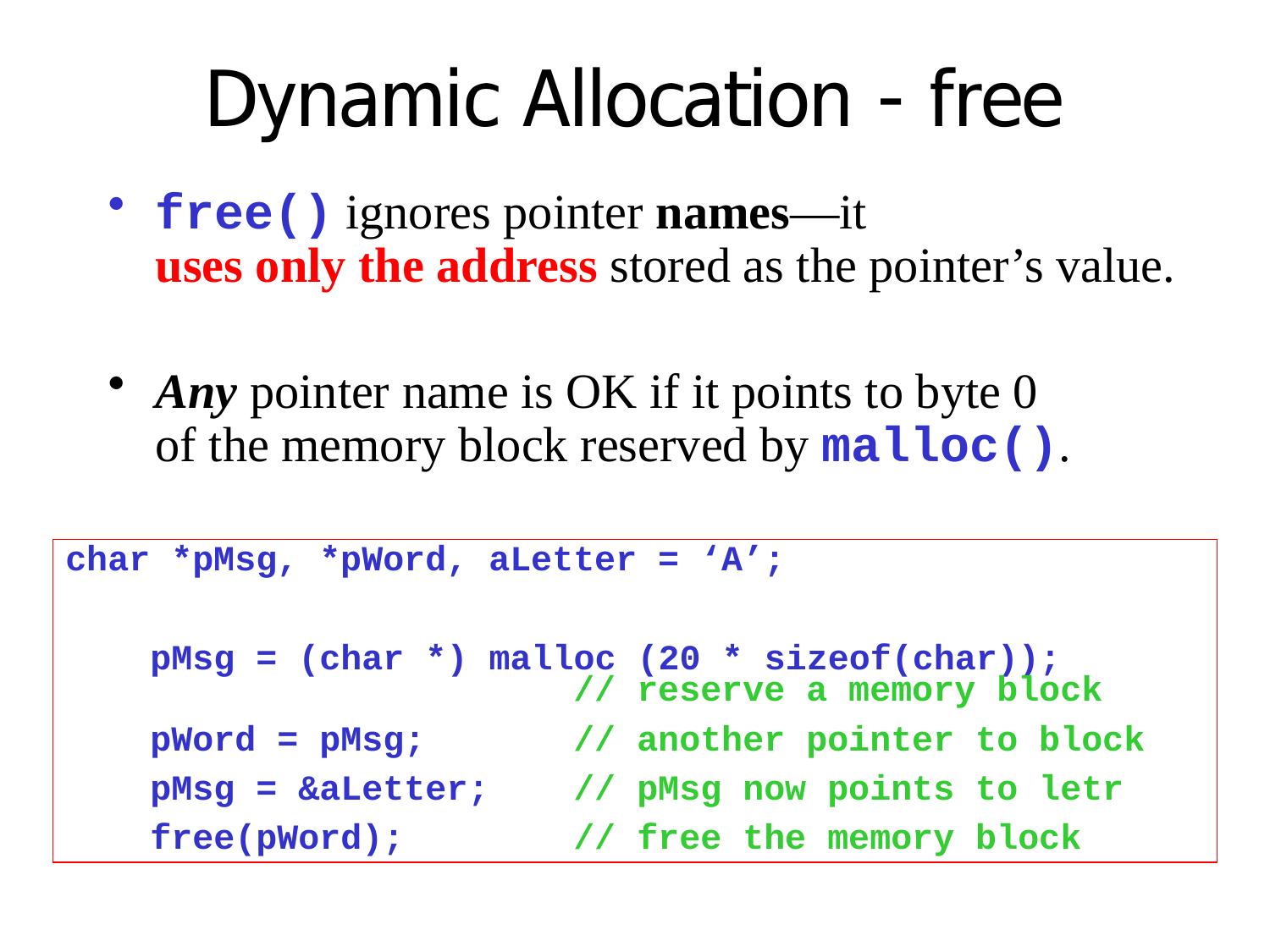

# Dynamic Allocation - free
free() ignores pointer names—it
uses only the address stored as the pointer’s value.

Any pointer name is OK if it points to byte 0
of the memory block reserved by malloc().
char *pMsg, *pWord, aLetter = ‘A’;

    pMsg = (char *) malloc (20 * sizeof(char));
    				// reserve a memory block
    pWord = pMsg; 	// another pointer to block
    pMsg = &aLetter;    // pMsg now points to letr
    free(pWord); 		// free the memory block